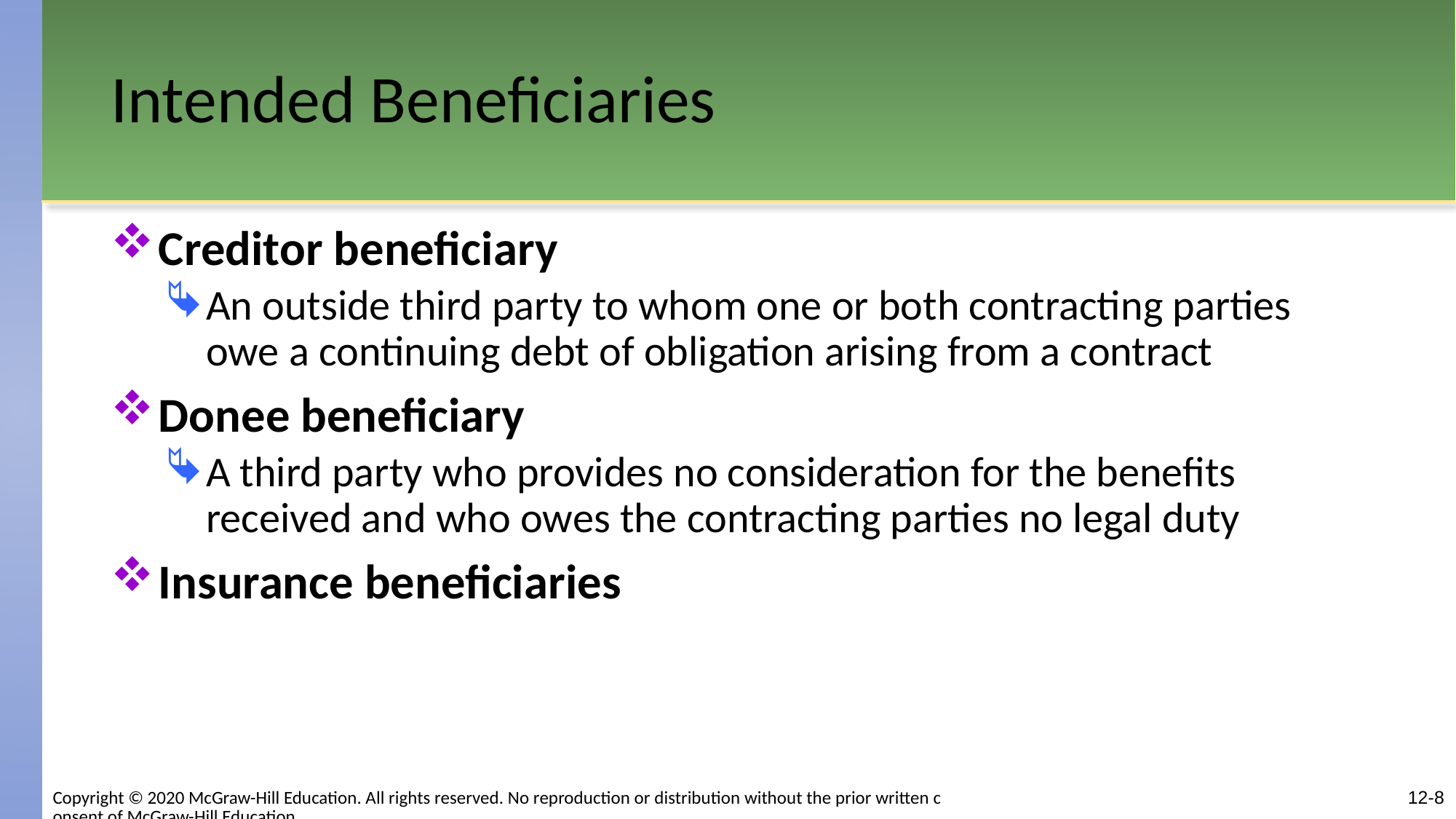

# Intended Beneficiaries
Creditor beneficiary
An outside third party to whom one or both contracting parties owe a continuing debt of obligation arising from a contract
Donee beneficiary
A third party who provides no consideration for the benefits received and who owes the contracting parties no legal duty
Insurance beneficiaries

Copyright © 2020 McGraw-Hill Education. All rights reserved. No reproduction or distribution without the prior written consent of McGraw-Hill Education.
12-8